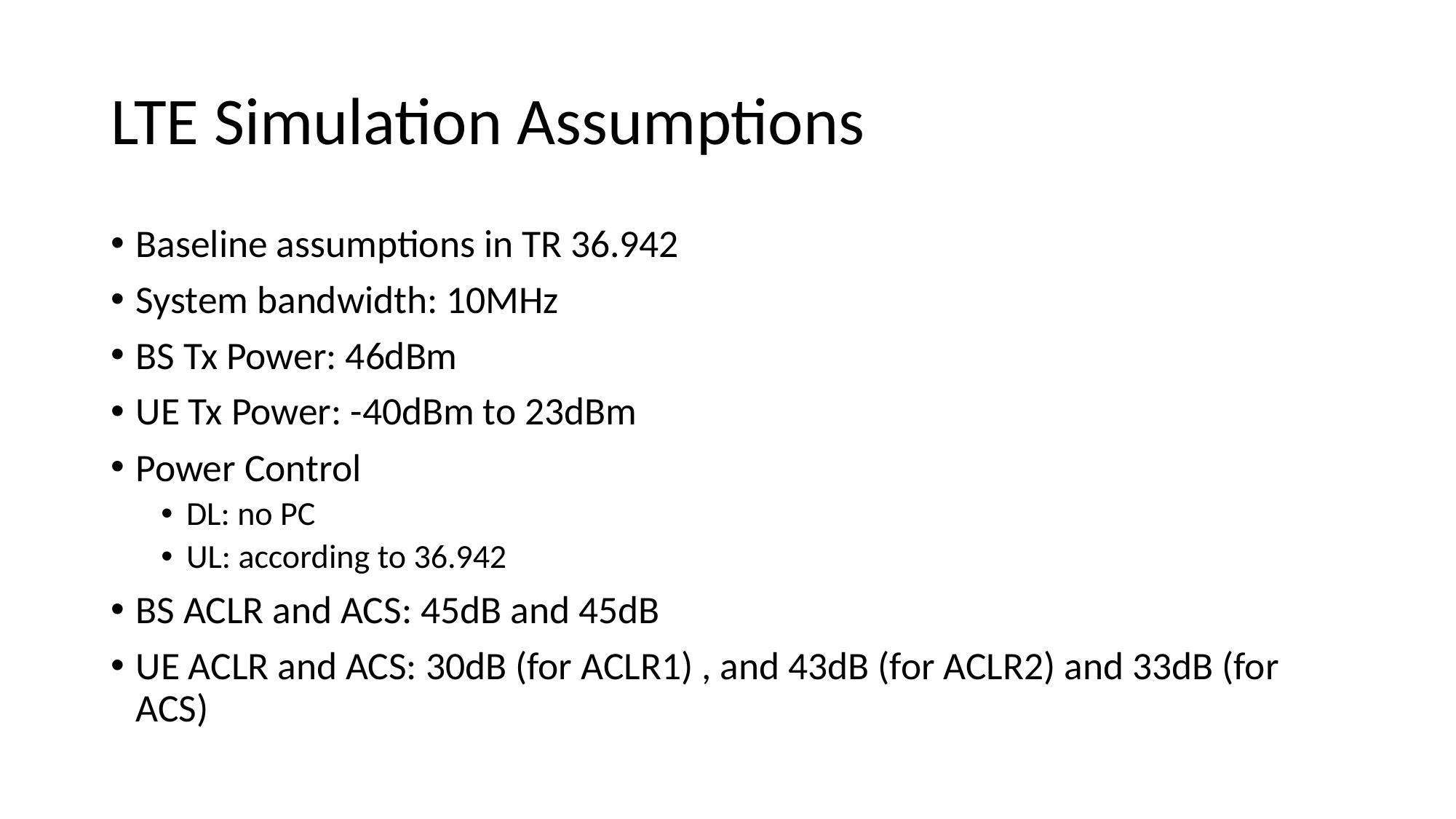

# LTE Simulation Assumptions
Baseline assumptions in TR 36.942
System bandwidth: 10MHz
BS Tx Power: 46dBm
UE Tx Power: -40dBm to 23dBm
Power Control
DL: no PC
UL: according to 36.942
BS ACLR and ACS: 45dB and 45dB
UE ACLR and ACS: 30dB (for ACLR1) , and 43dB (for ACLR2) and 33dB (for ACS)